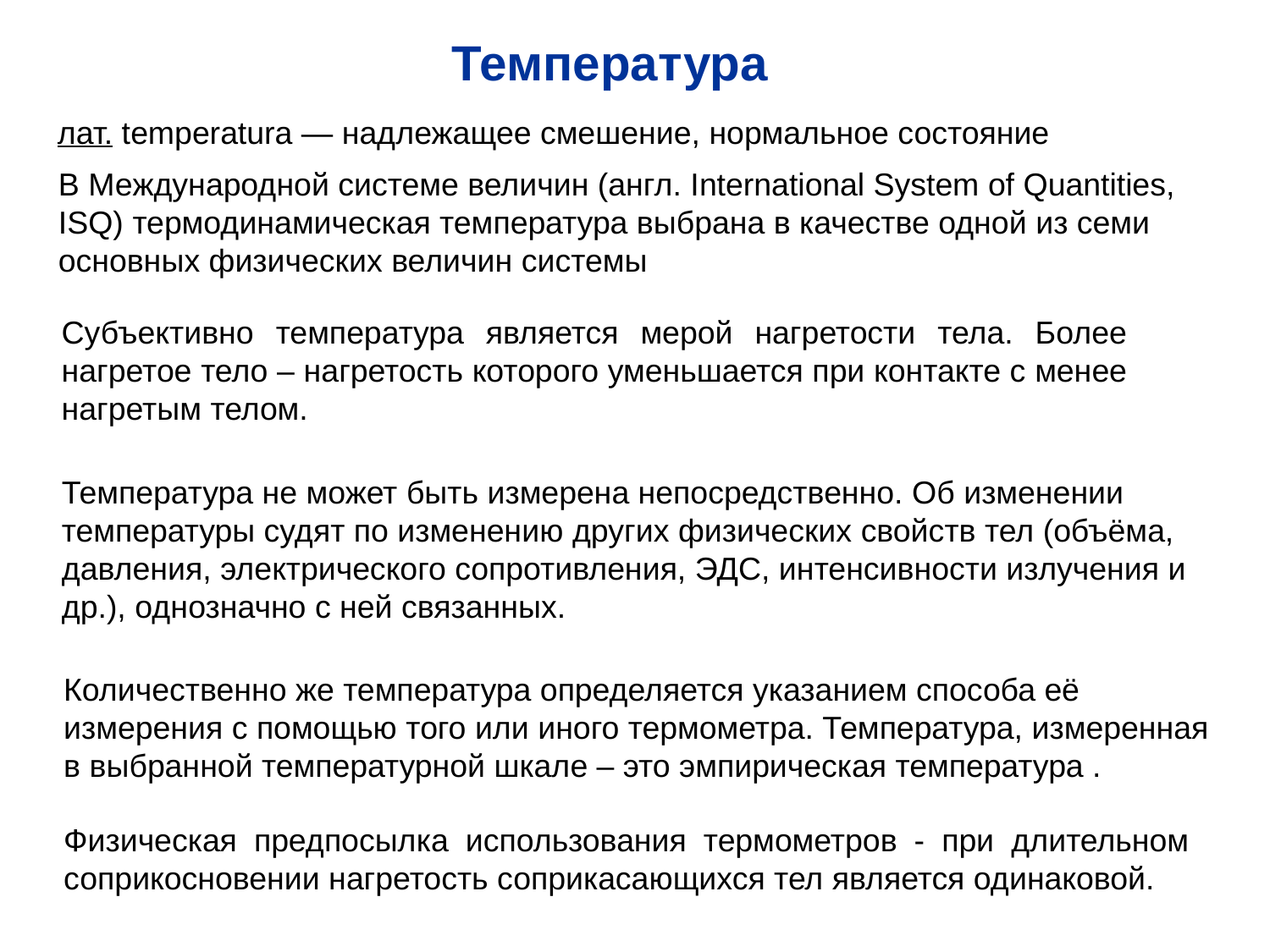

Температура
лат. temperatura — надлежащее смешение, нормальное состояние
В Международной системе величин (англ. International System of Quantities, ISQ) термодинамическая температура выбрана в качестве одной из семи основных физических величин системы
Субъективно температура является мерой нагретости тела. Более нагретое тело – нагретость которого уменьшается при контакте с менее нагретым телом.
Температура не может быть измерена непосредственно. Об изменении температуры судят по изменению других физических свойств тел (объёма, давления, электрического сопротивления, ЭДС, интенсивности излучения и др.), однозначно с ней связанных.
Количественно же температура определяется указанием способа её измерения с помощью того или иного термометра. Температура, измеренная в выбранной температурной шкале – это эмпирическая температура .
Физическая предпосылка использования термометров - при длительном соприкосновении нагретость соприкасающихся тел является одинаковой.